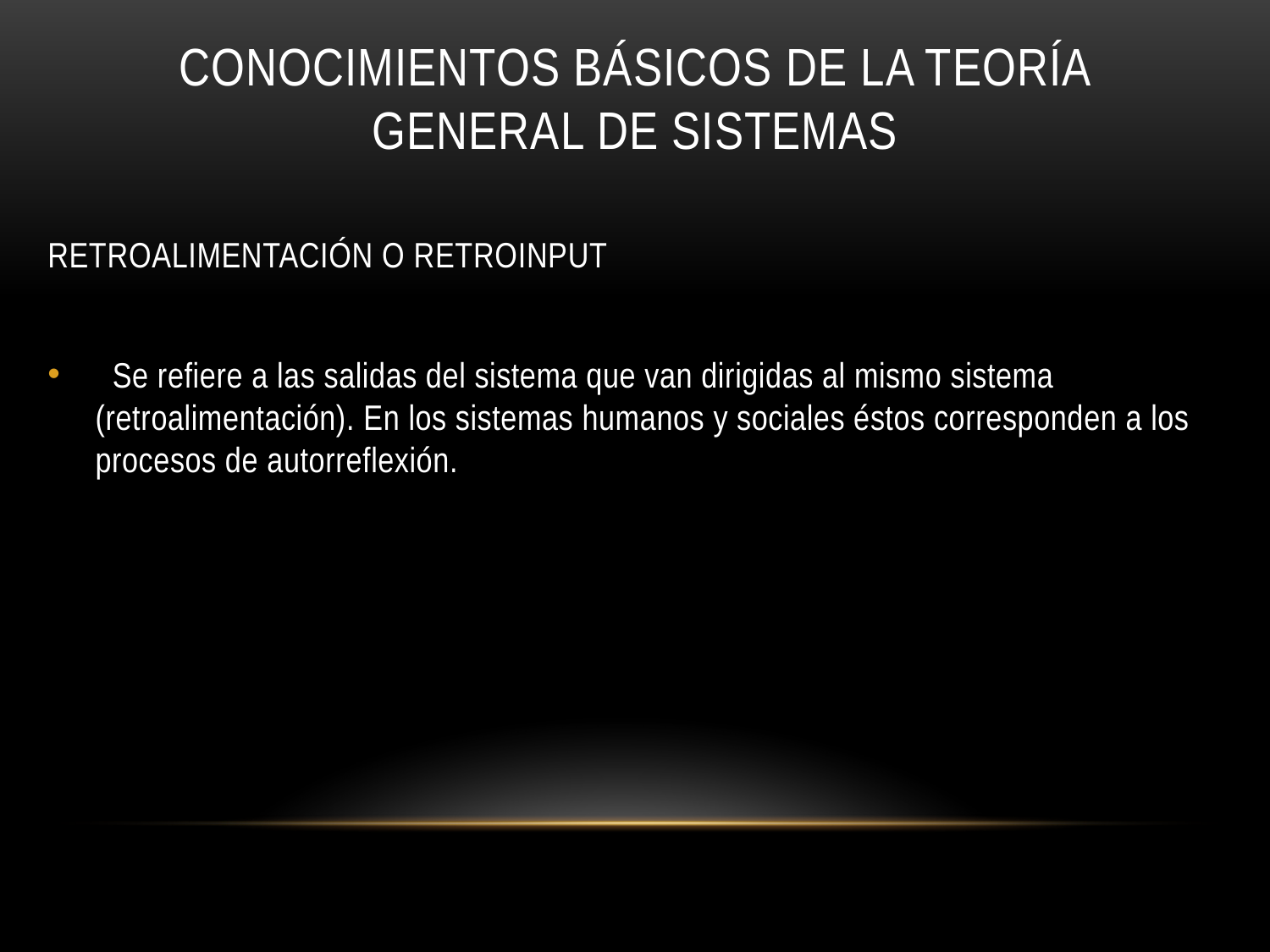

# Conocimientos básicos de la teoría general de sistemas
RETROALIMENTACIÓN O RETROINPUT

  Se refiere a las salidas del sistema que van dirigidas al mismo sistema (retroalimentación). En los sistemas humanos y sociales éstos corresponden a los procesos de autorreflexión.